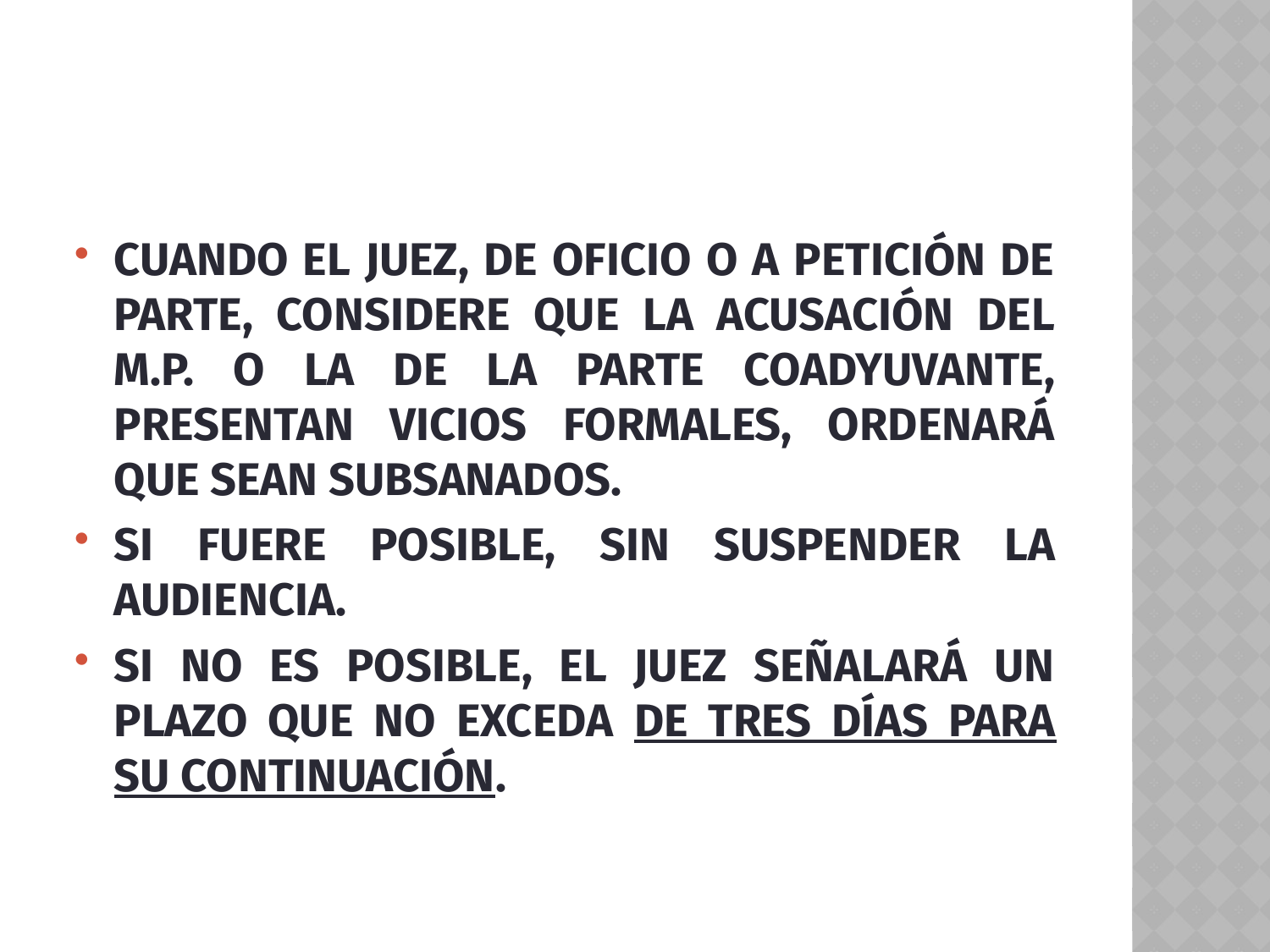

#
CUANDO EL JUEZ, DE OFICIO O A PETICIÓN DE PARTE, CONSIDERE QUE LA ACUSACIÓN DEL M.P. O LA DE LA PARTE COADYUVANTE, PRESENTAN VICIOS FORMALES, ORDENARÁ QUE SEAN SUBSANADOS.
SI FUERE POSIBLE, SIN SUSPENDER LA AUDIENCIA.
SI NO ES POSIBLE, EL JUEZ SEÑALARÁ UN PLAZO QUE NO EXCEDA DE TRES DÍAS PARA SU CONTINUACIÓN.